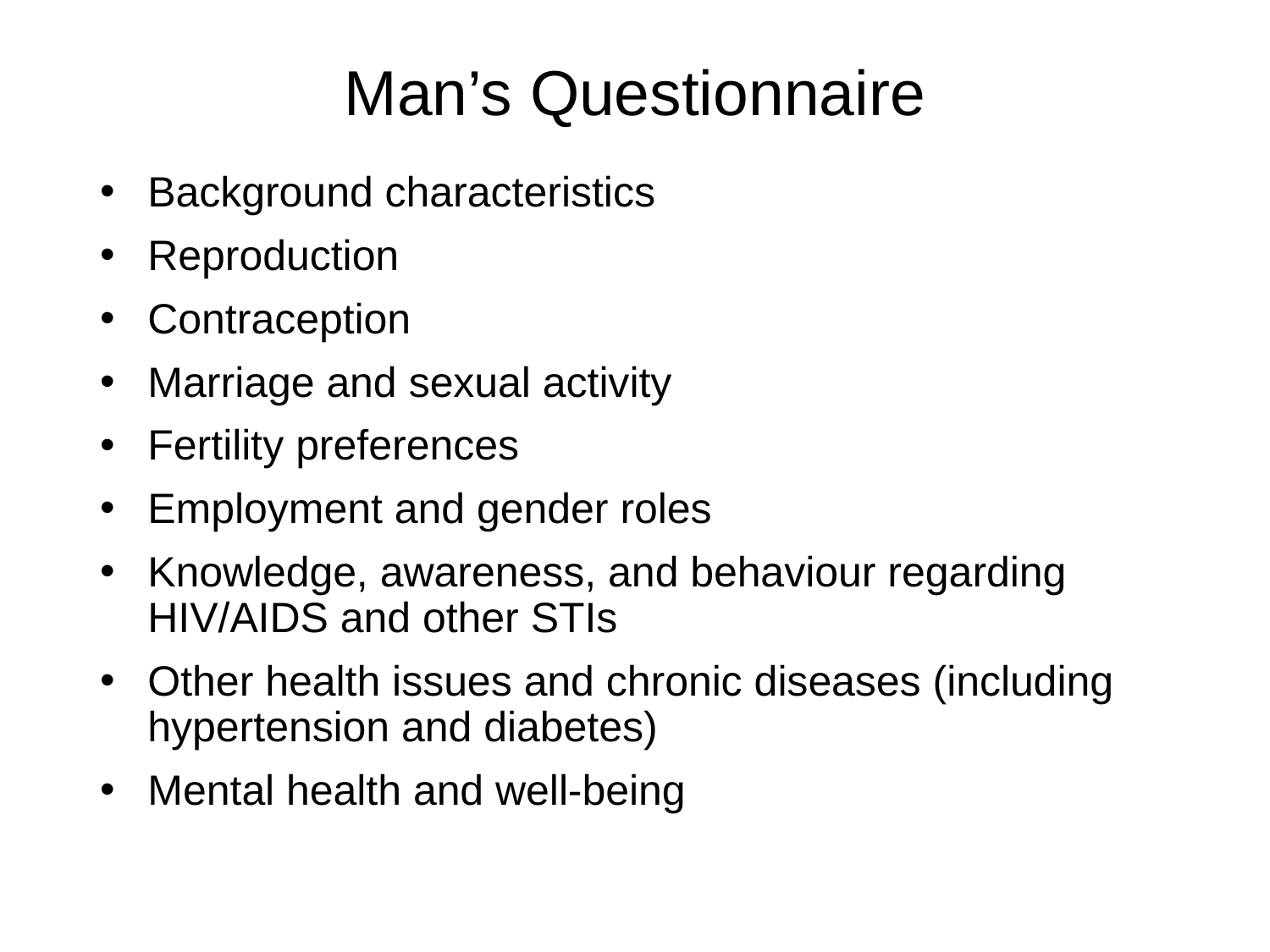

# Man’s Questionnaire
Background characteristics
Reproduction
Contraception
Marriage and sexual activity
Fertility preferences
Employment and gender roles
Knowledge, awareness, and behaviour regarding HIV/AIDS and other STIs
Other health issues and chronic diseases (including hypertension and diabetes)
Mental health and well-being